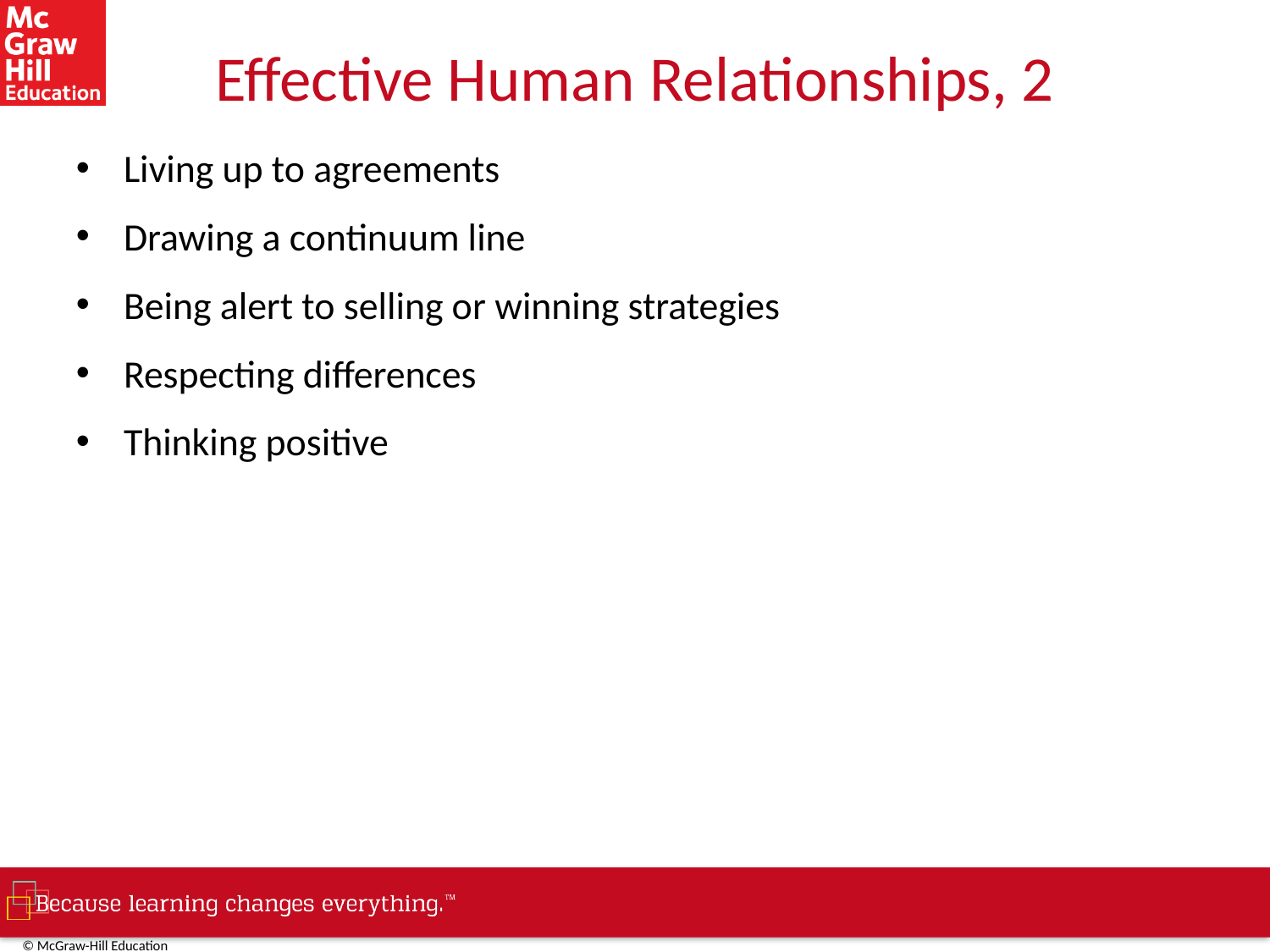

# Effective Human Relationships, 2
Living up to agreements
Drawing a continuum line
Being alert to selling or winning strategies
Respecting differences
Thinking positive